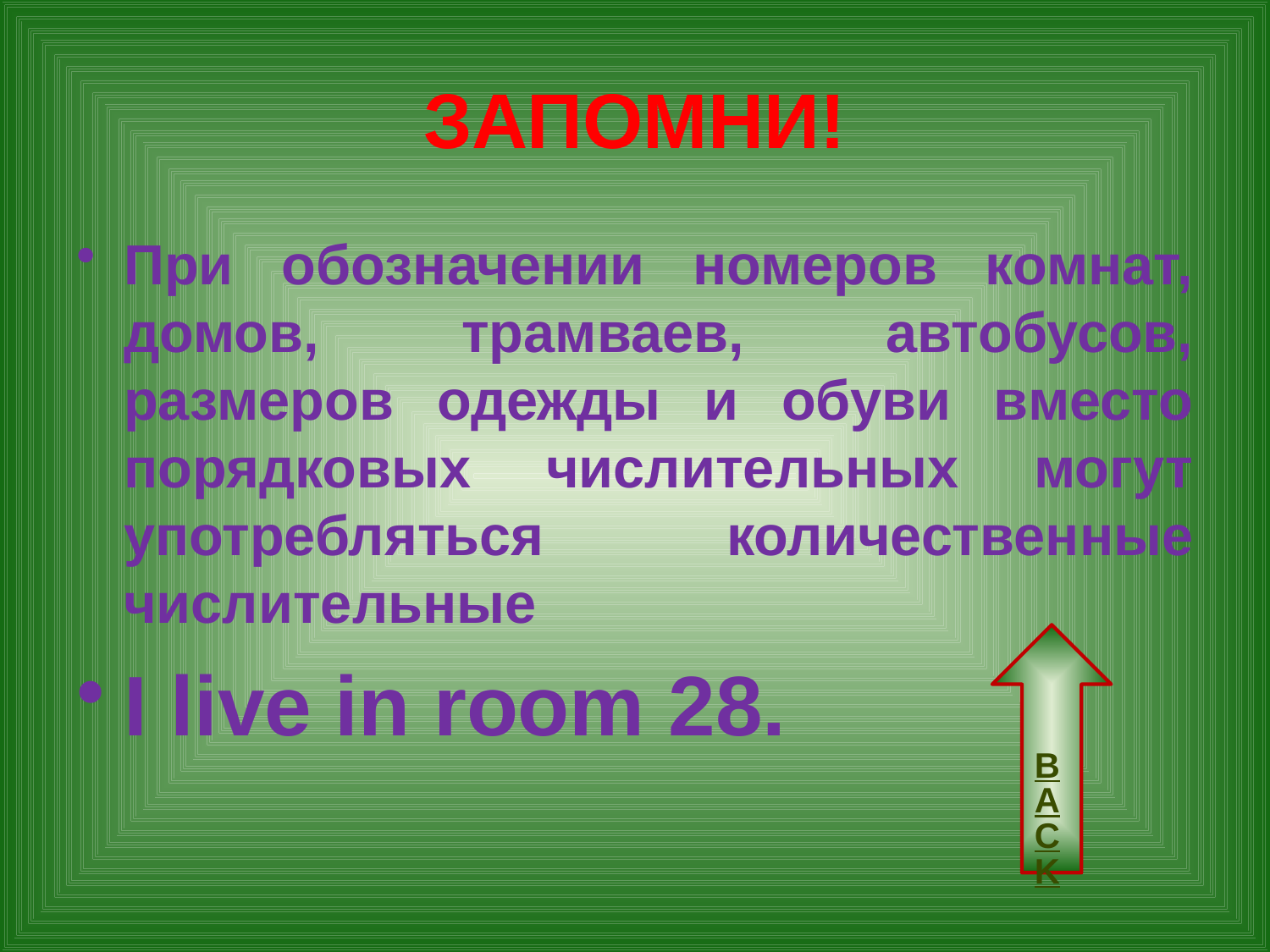

# ЗАПОМНИ!
При обозначении номеров комнат, домов, трамваев, автобусов, размеров одежды и обуви вместо порядковых числительных могут употребляться количественные числительные
I live in room 28.
BACK